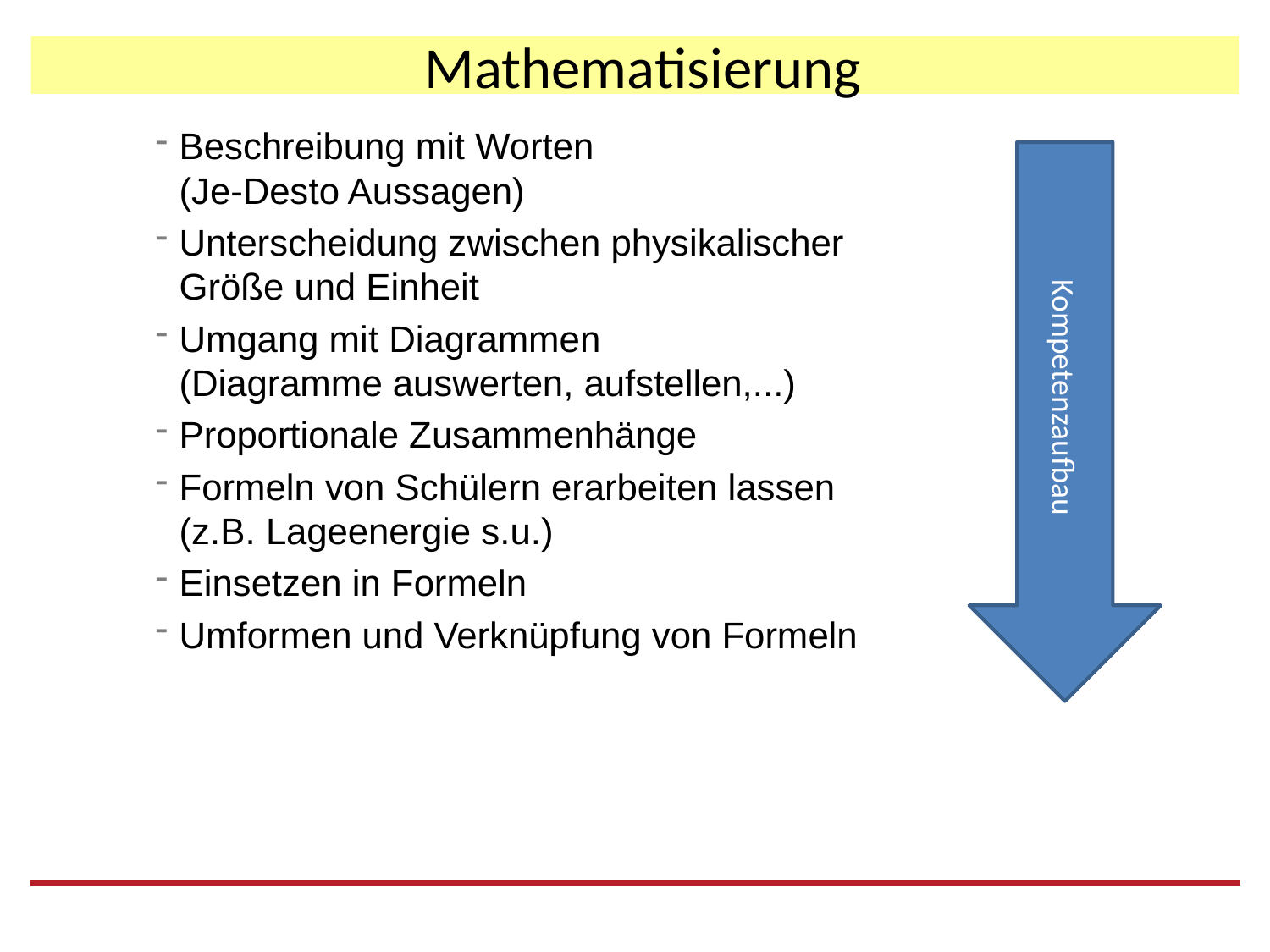

# Mathematisierung
Beschreibung mit Worten
(Je-Desto Aussagen)
Unterscheidung zwischen physikalischer Größe und Einheit
Umgang mit Diagrammen
(Diagramme auswerten, aufstellen,...)
Proportionale Zusammenhänge
Formeln von Schülern erarbeiten lassen
(z.B. Lageenergie s.u.)
Einsetzen in Formeln
Umformen und Verknüpfung von Formeln
Kompetenzaufbau